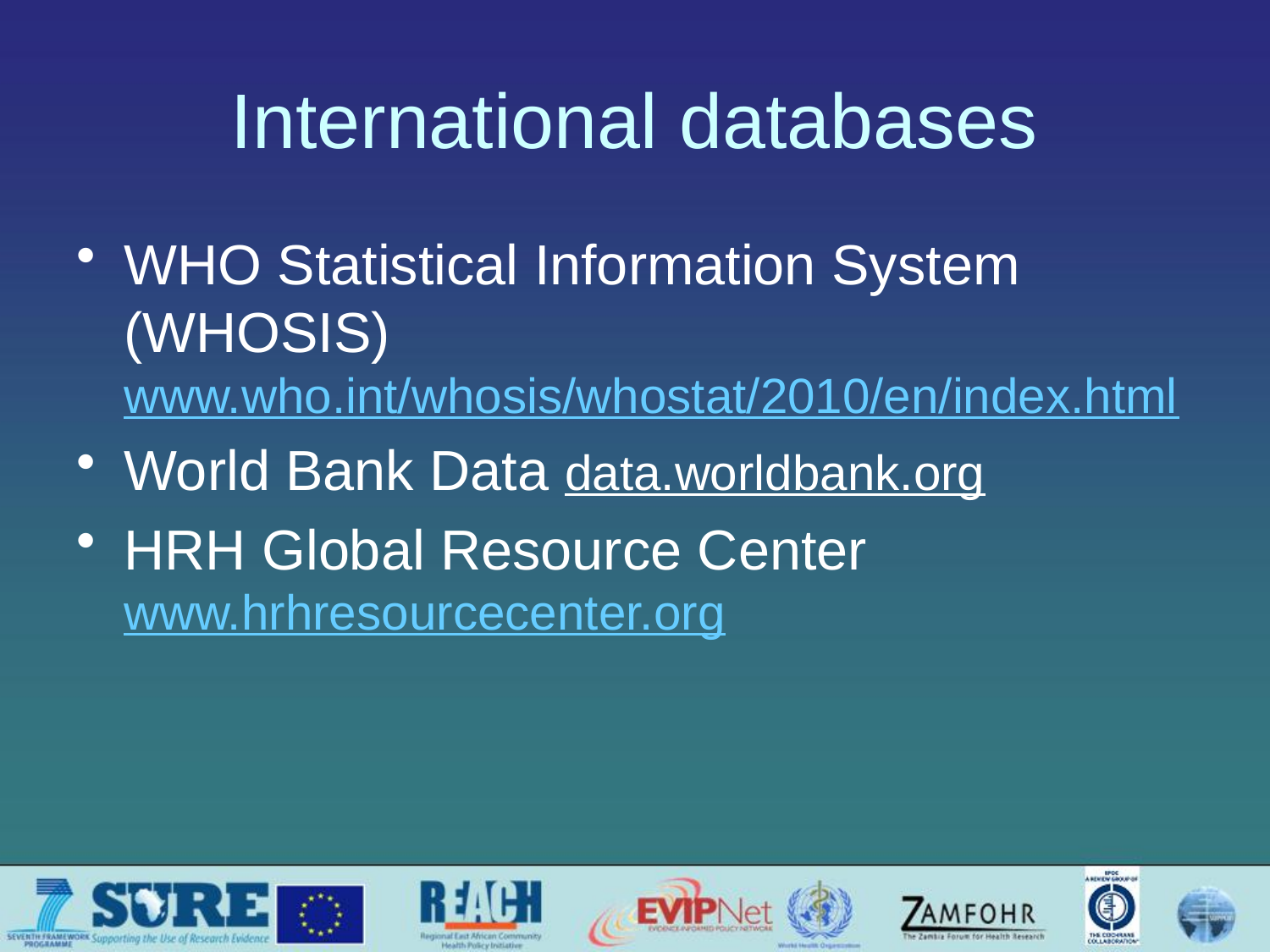

# International databases
WHO Statistical Information System (WHOSIS) www.who.int/whosis/whostat/2010/en/index.html
World Bank Data data.worldbank.org
HRH Global Resource Center www.hrhresourcecenter.org